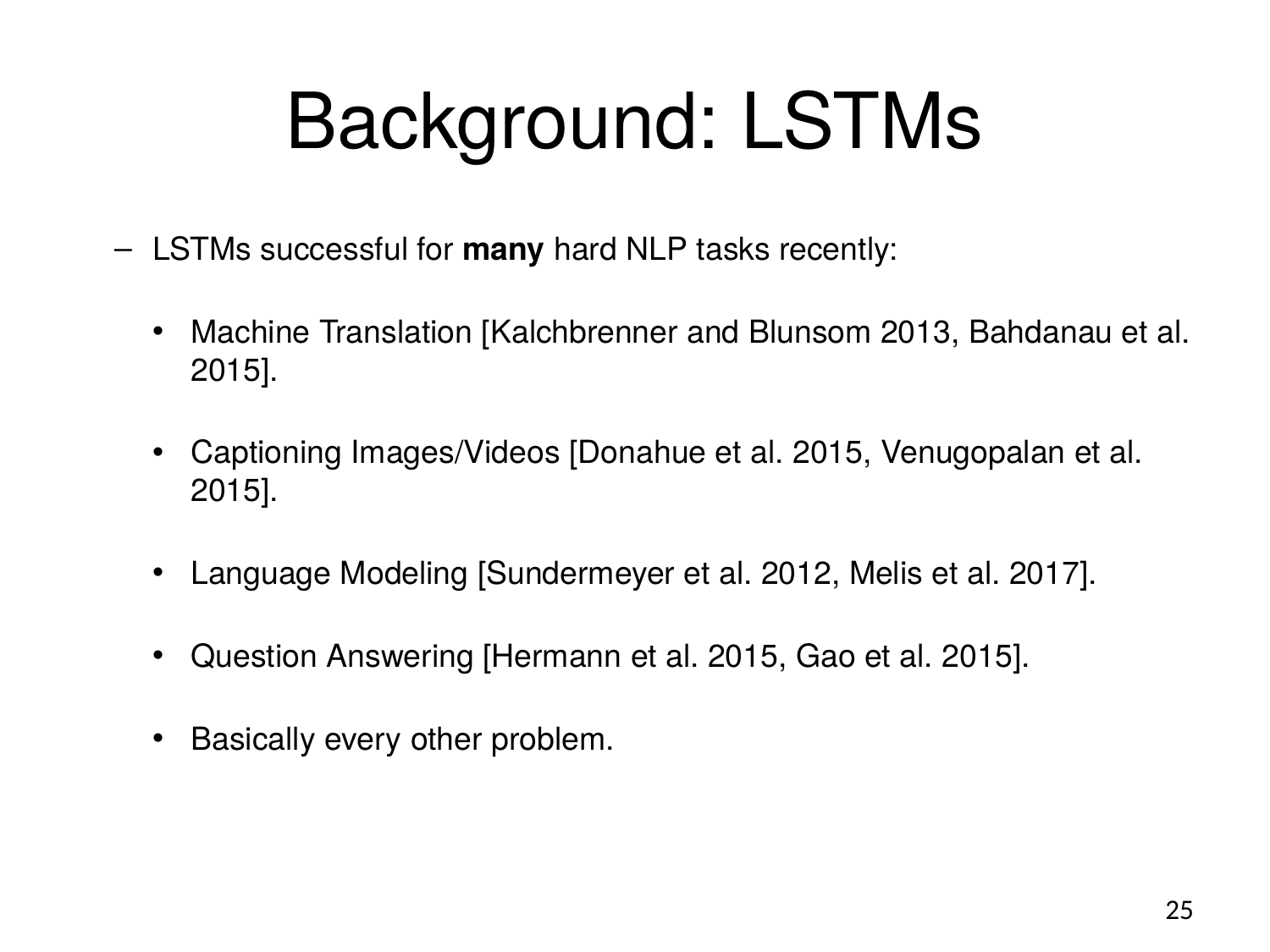

# Background: LSTMs
LSTMs successful for many hard NLP tasks recently:
Machine Translation [Kalchbrenner and Blunsom 2013, Bahdanau et al. 2015].
Captioning Images/Videos [Donahue et al. 2015, Venugopalan et al. 2015].
Language Modeling [Sundermeyer et al. 2012, Melis et al. 2017].
Question Answering [Hermann et al. 2015, Gao et al. 2015].
Basically every other problem.
25